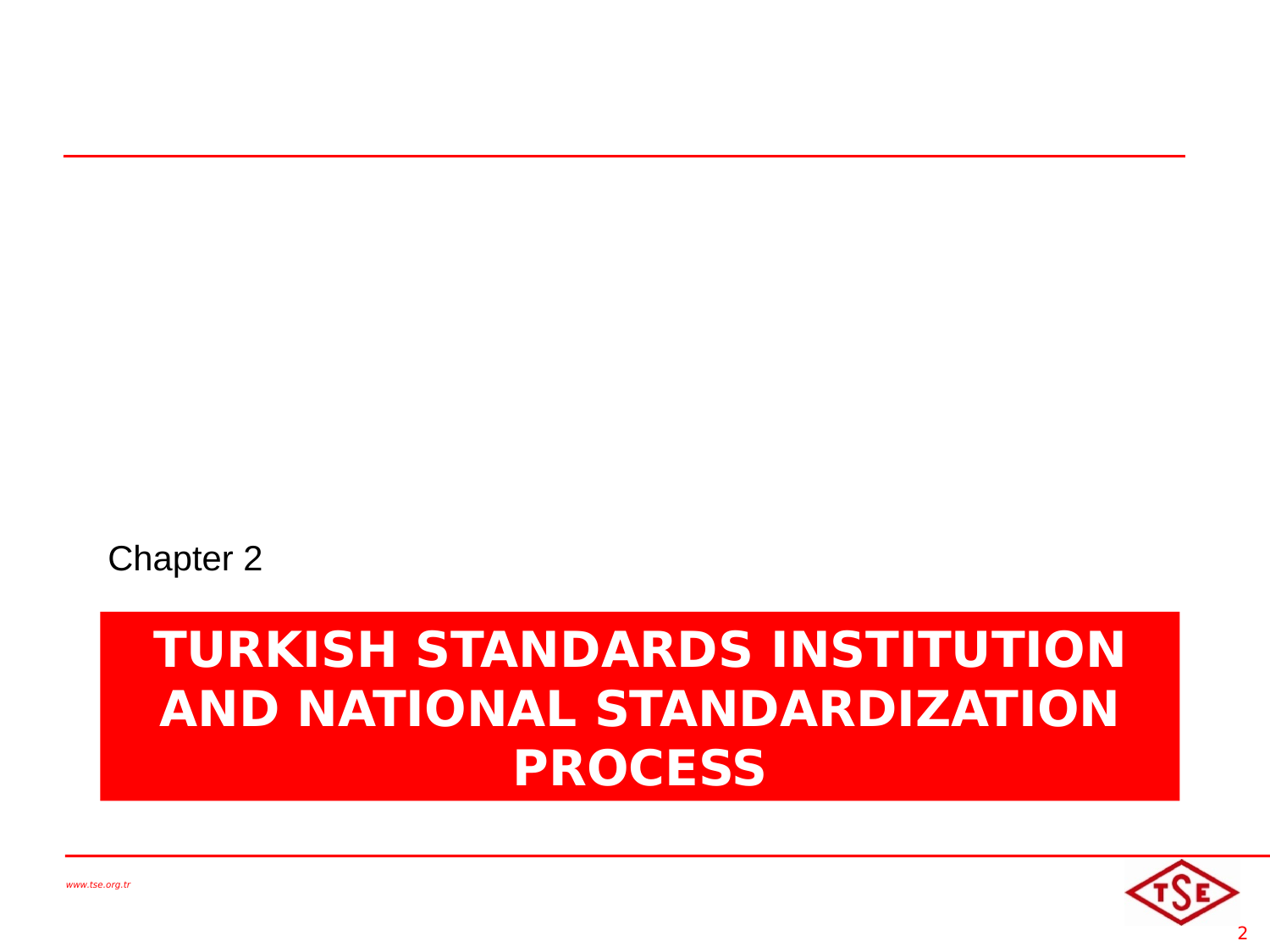

Chapter 2
# TurkIsh standards InstItutIon and NatIonal standardIzatIon process

www.tse.org.tr
2